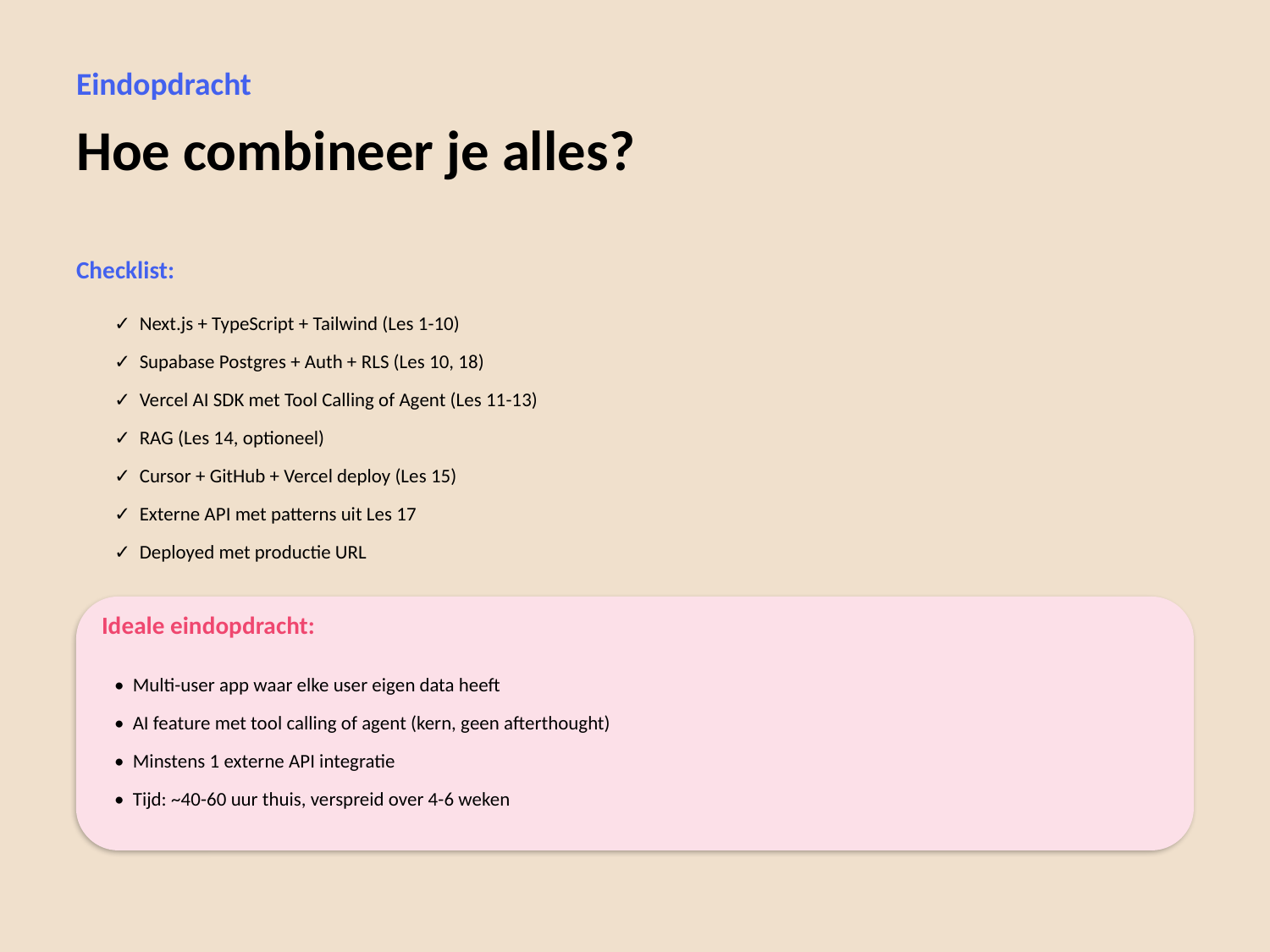

Eindopdracht
Hoe combineer je alles?
Checklist:
✓  Next.js + TypeScript + Tailwind (Les 1-10)
✓  Supabase Postgres + Auth + RLS (Les 10, 18)
✓  Vercel AI SDK met Tool Calling of Agent (Les 11-13)
✓  RAG (Les 14, optioneel)
✓  Cursor + GitHub + Vercel deploy (Les 15)
✓  Externe API met patterns uit Les 17
✓  Deployed met productie URL

Ideale eindopdracht:
•  Multi-user app waar elke user eigen data heeft
•  AI feature met tool calling of agent (kern, geen afterthought)
•  Minstens 1 externe API integratie
•  Tijd: ~40-60 uur thuis, verspreid over 4-6 weken